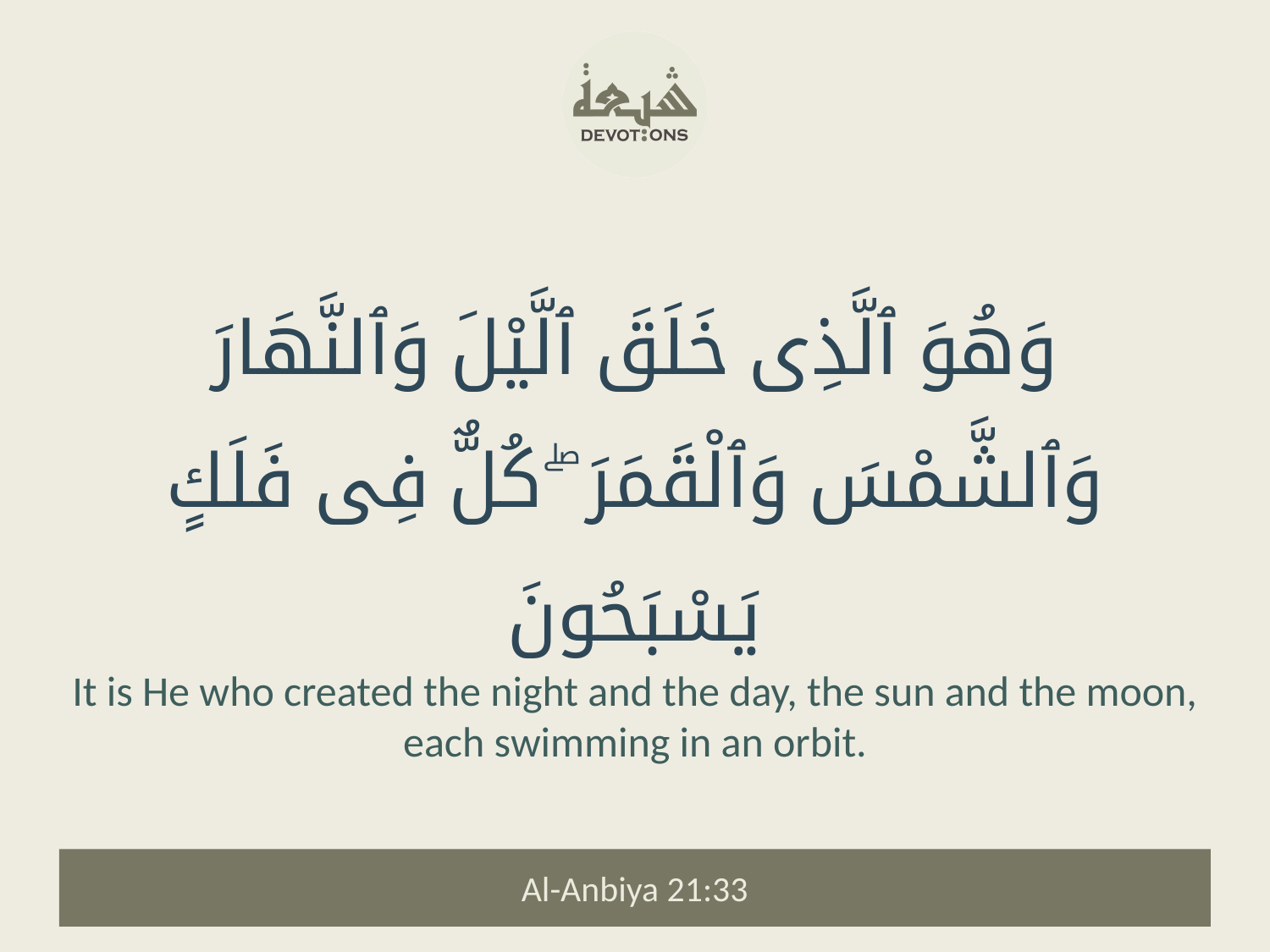

وَهُوَ ٱلَّذِى خَلَقَ ٱلَّيْلَ وَٱلنَّهَارَ وَٱلشَّمْسَ وَٱلْقَمَرَ ۖ كُلٌّ فِى فَلَكٍ يَسْبَحُونَ
It is He who created the night and the day, the sun and the moon, each swimming in an orbit.
Al-Anbiya 21:33